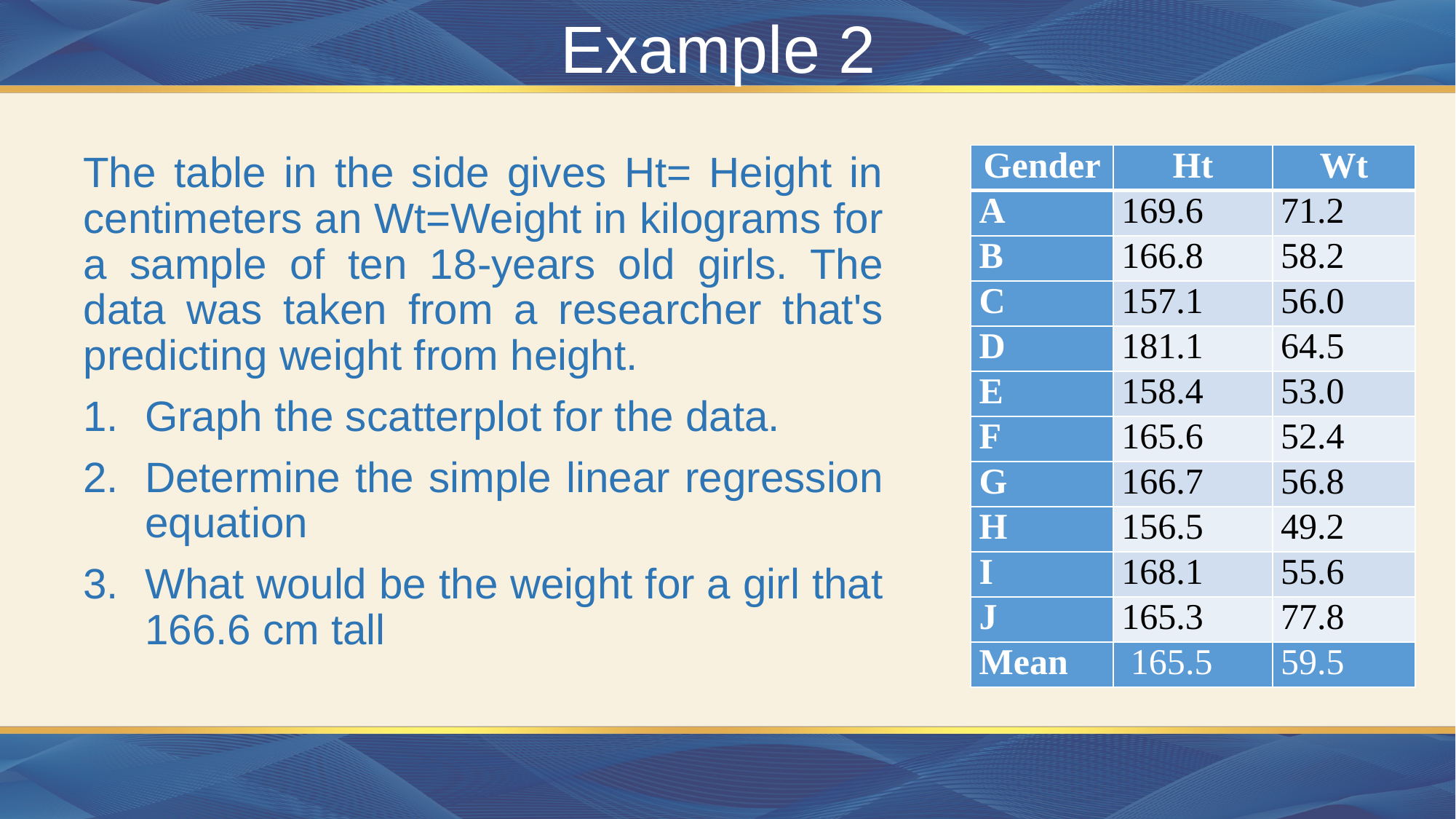

# Example 2
The table in the side gives Ht= Height in centimeters an Wt=Weight in kilograms for a sample of ten 18-years old girls. The data was taken from a researcher that's predicting weight from height.
Graph the scatterplot for the data.
Determine the simple linear regression equation
What would be the weight for a girl that 166.6 cm tall
| Gender | Ht | Wt |
| --- | --- | --- |
| A | 169.6 | 71.2 |
| B | 166.8 | 58.2 |
| C | 157.1 | 56.0 |
| D | 181.1 | 64.5 |
| E | 158.4 | 53.0 |
| F | 165.6 | 52.4 |
| G | 166.7 | 56.8 |
| H | 156.5 | 49.2 |
| I | 168.1 | 55.6 |
| J | 165.3 | 77.8 |
| Mean | 165.5 | 59.5 |